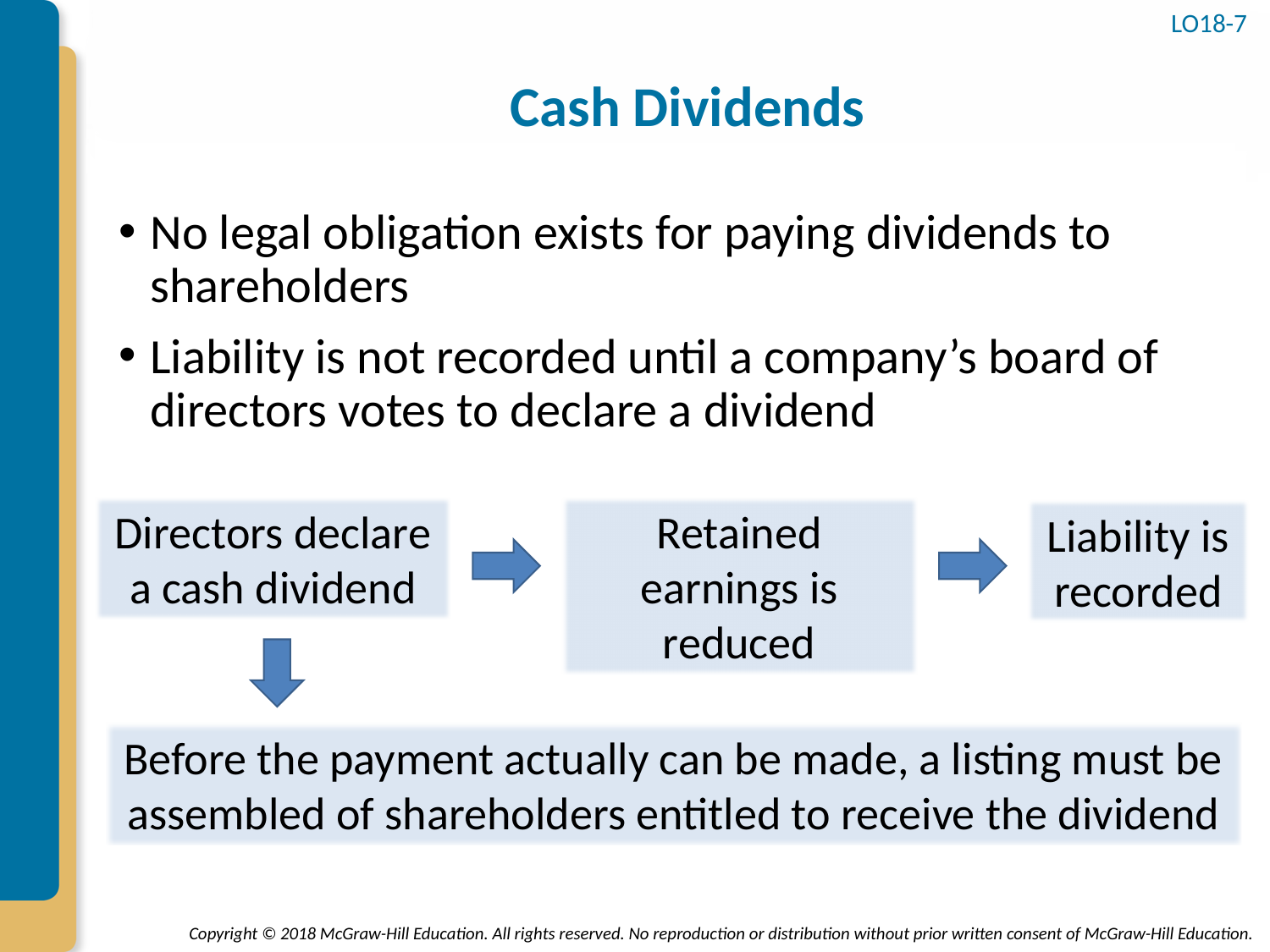

# Cash Dividends
LO18-7
No legal obligation exists for paying dividends to shareholders
Liability is not recorded until a company’s board of directors votes to declare a dividend

Directors declare a cash dividend
Retained earnings is reduced
Liability is recorded

Before the payment actually can be made, a listing must be assembled of shareholders entitled to receive the dividend